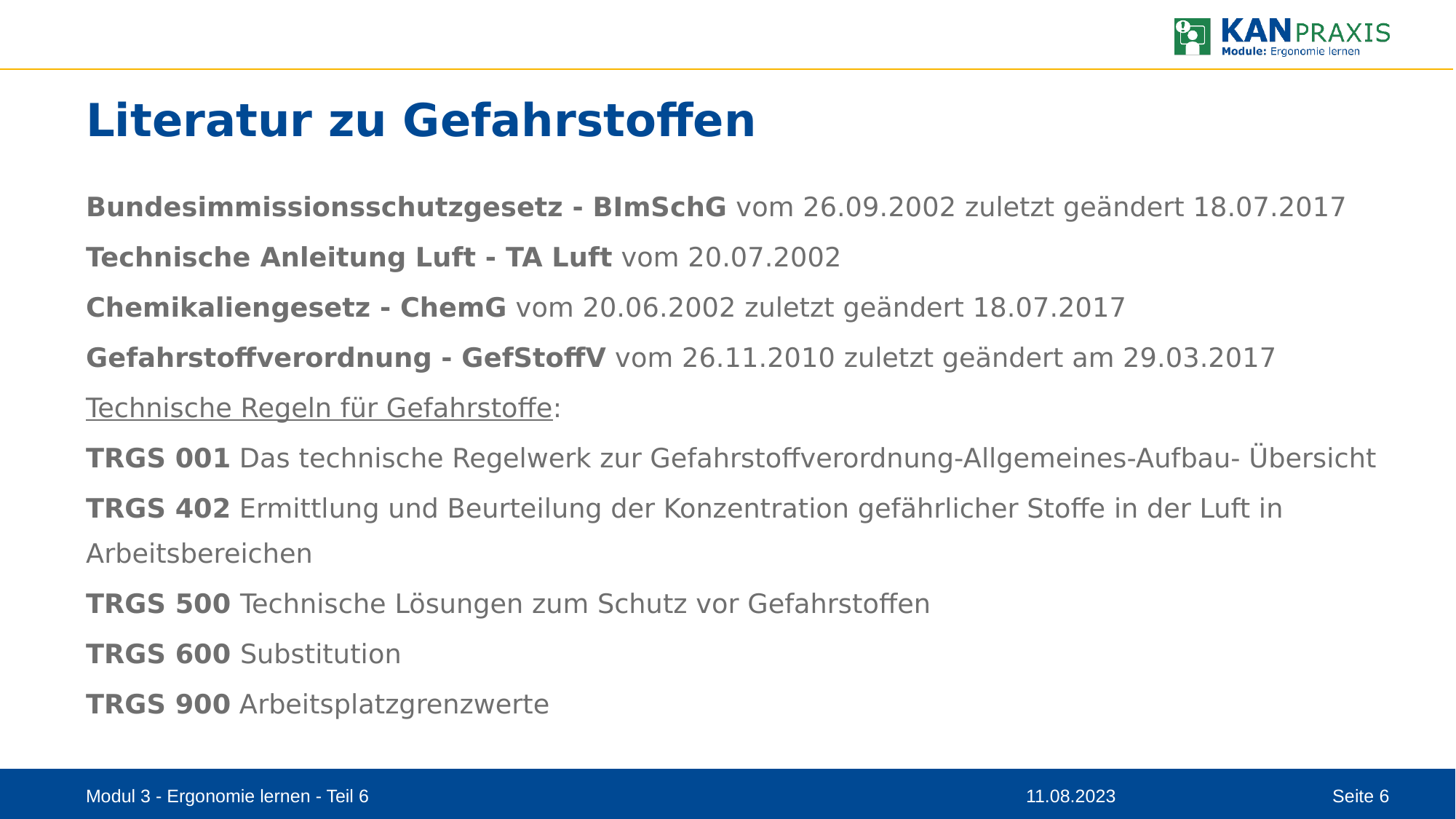

# Literatur zu Gefahrstoffen
Bundesimmissionsschutzgesetz - BImSchG vom 26.09.2002 zuletzt geändert 18.07.2017
Technische Anleitung Luft - TA Luft vom 20.07.2002
Chemikaliengesetz - ChemG vom 20.06.2002 zuletzt geändert 18.07.2017
Gefahrstoffverordnung - GefStoffV vom 26.11.2010 zuletzt geändert am 29.03.2017
Technische Regeln für Gefahrstoffe:
TRGS 001 Das technische Regelwerk zur Gefahrstoffverordnung-Allgemeines-Aufbau- Übersicht
TRGS 402 Ermittlung und Beurteilung der Konzentration gefährlicher Stoffe in der Luft in Arbeitsbereichen
TRGS 500 Technische Lösungen zum Schutz vor Gefahrstoffen
TRGS 600 Substitution
TRGS 900 Arbeitsplatzgrenzwerte

Modul 3 - Ergonomie lernen - Teil 6
11.08.2023
Seite 6